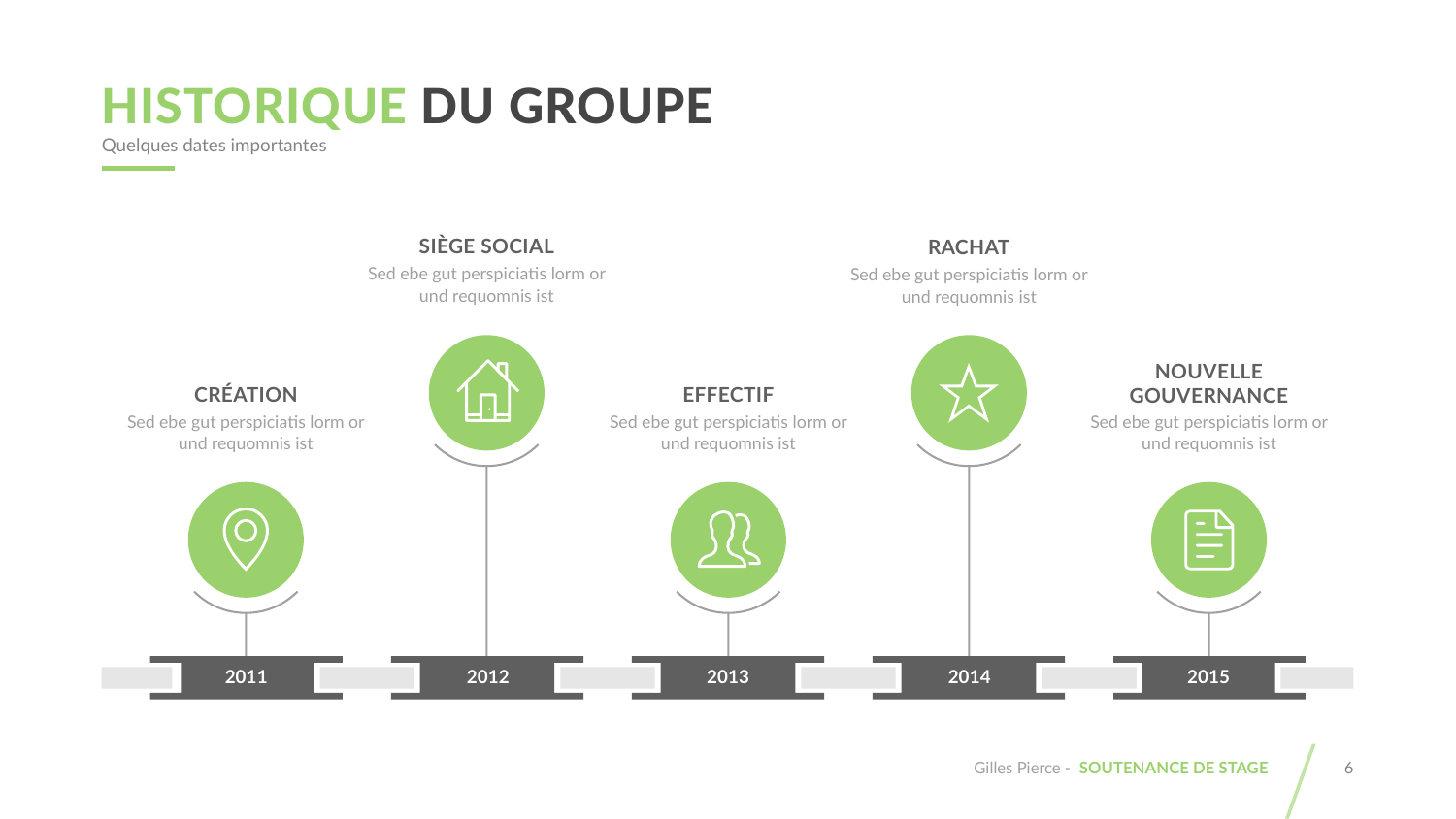

historique du groupe
Quelques dates importantes
Siège social
Sed ebe gut perspiciatis lorm or und requomnis ist
rachat
Sed ebe gut perspiciatis lorm or und requomnis ist

Nouvelle gouvernance
Sed ebe gut perspiciatis lorm or und requomnis ist
création
Sed ebe gut perspiciatis lorm or und requomnis ist
effectif
Sed ebe gut perspiciatis lorm or und requomnis ist

2011
2012
2013
2014
2015